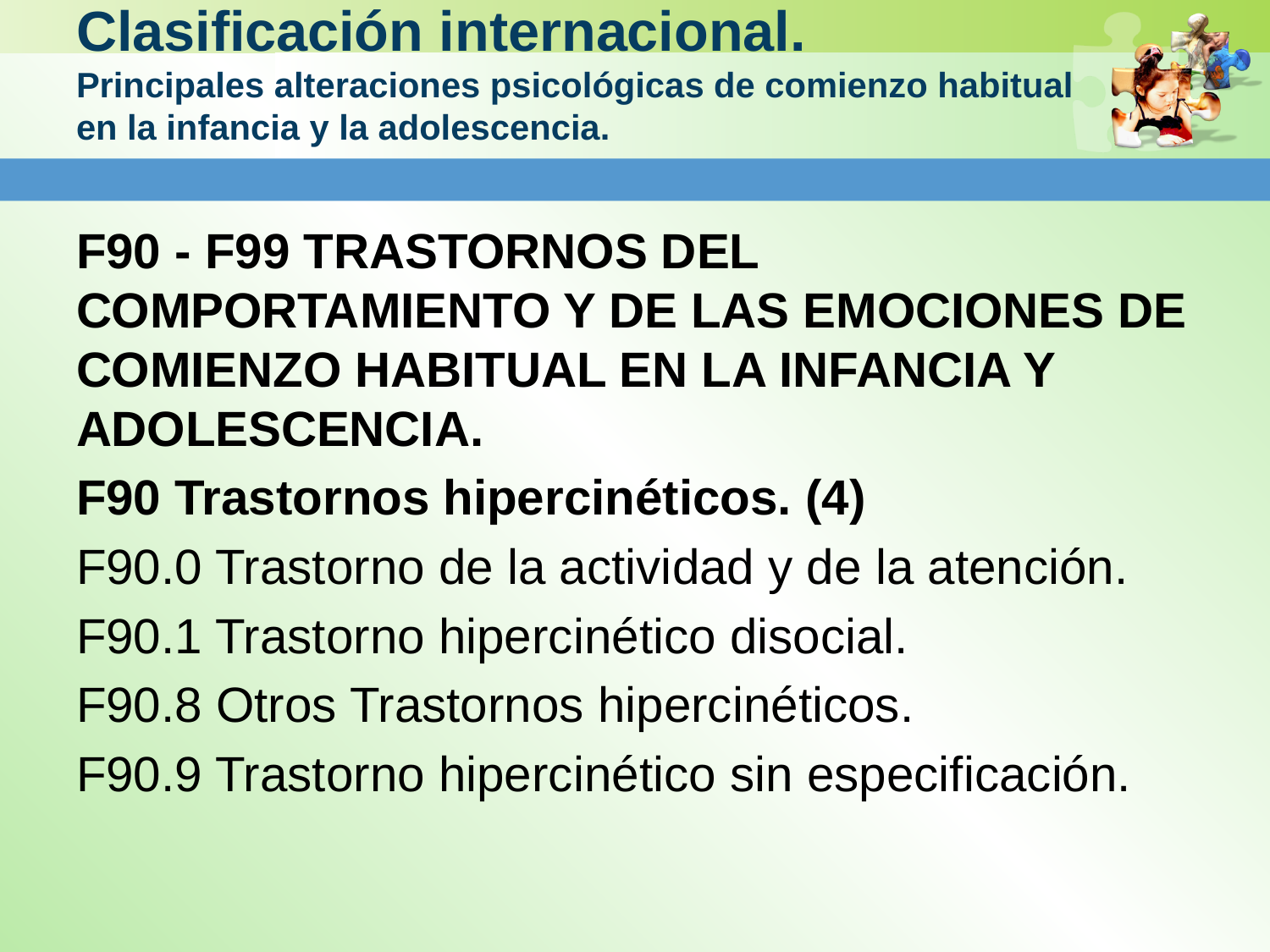

# Clasificación internacional. Principales alteraciones psicológicas de comienzo habitual en la infancia y la adolescencia.
F90 - F99 TRASTORNOS DEL COMPORTAMIENTO Y DE LAS EMOCIONES DE COMIENZO HABITUAL EN LA INFANCIA Y ADOLESCENCIA.
F90 Trastornos hipercinéticos. (4)
F90.0 Trastorno de la actividad y de la atención.
F90.1 Trastorno hipercinético disocial.
F90.8 Otros Trastornos hipercinéticos.
F90.9 Trastorno hipercinético sin especificación.